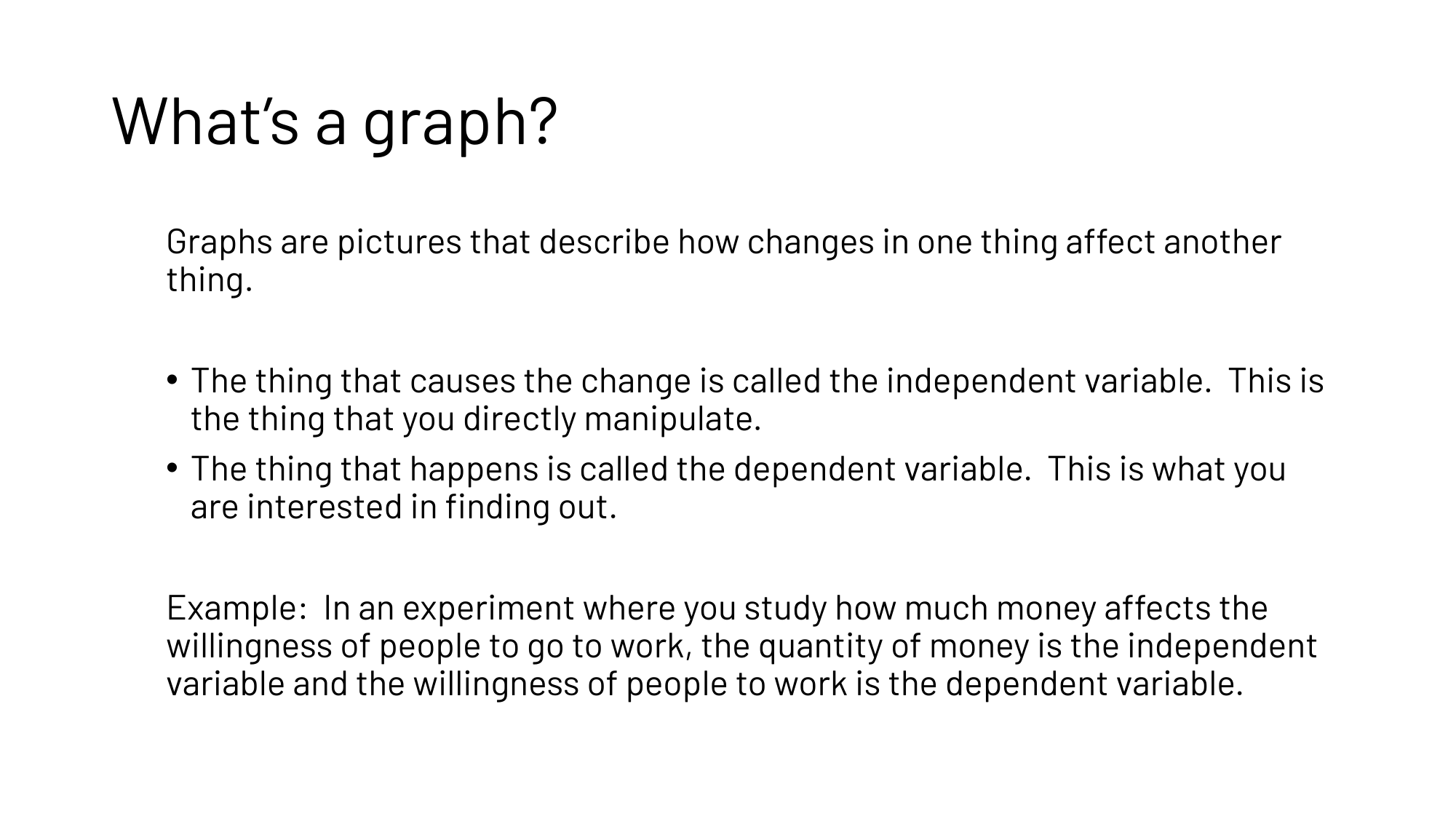

# What’s a graph?
Graphs are pictures that describe how changes in one thing affect another thing.

The thing that causes the change is called the independent variable.  This is the thing that you directly manipulate.
The thing that happens is called the dependent variable.  This is what you are interested in finding out.

Example:  In an experiment where you study how much money affects the willingness of people to go to work, the quantity of money is the independent variable and the willingness of people to work is the dependent variable.